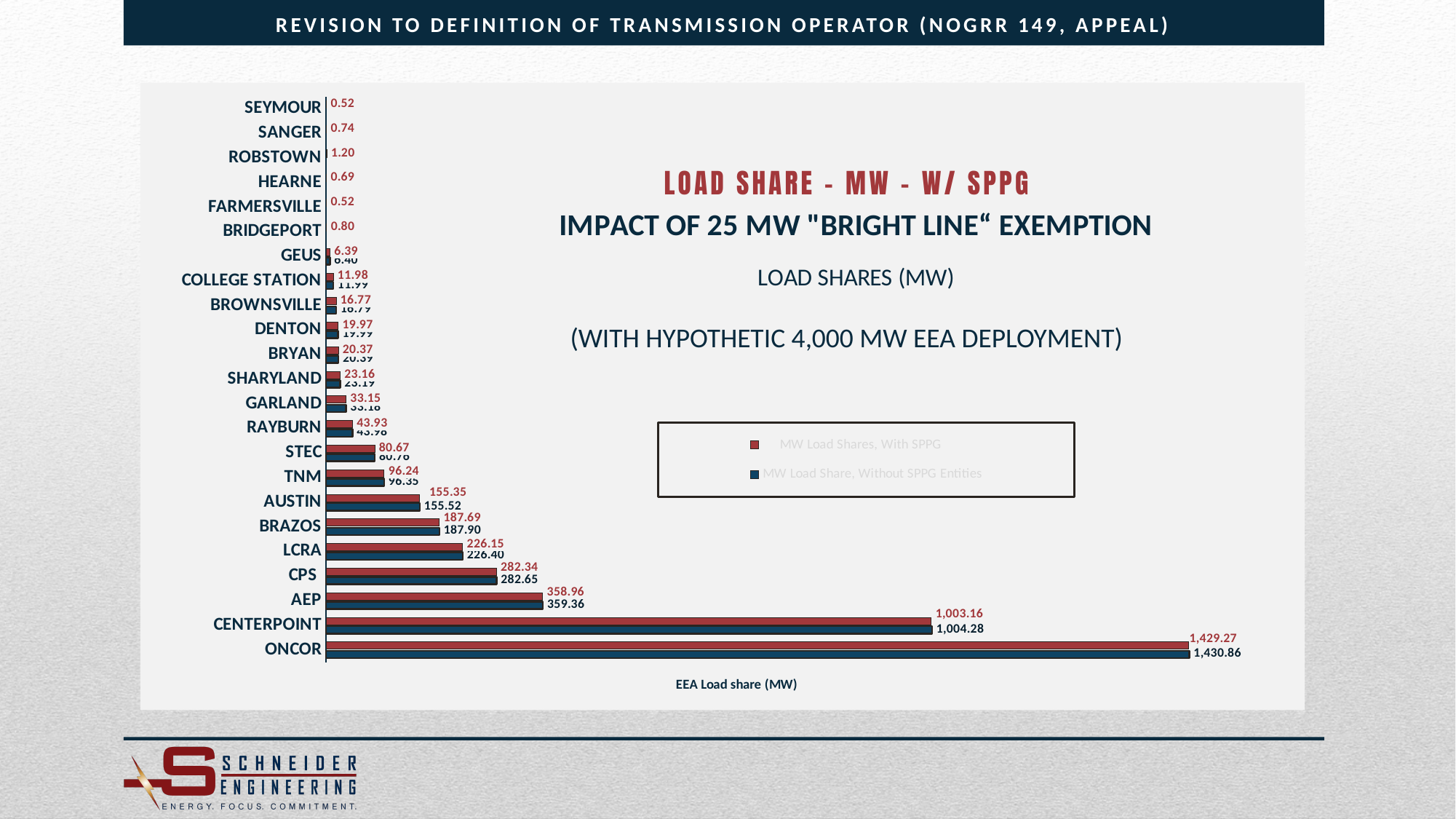

Revision to Definition of Transmission Operator (NOGRR 149, Appeal)

### Chart

| Category |  |  |
|---|---|---|
| ONCOR | 1430.861839900314 | 1429.2651015065028 |
| CENTERPOINT | 1004.2819060714132 | 1003.1612000515045 |
| AEP | 359.361022071356 | 358.96000114454137 |
| CPS  | 282.65418295879346 | 282.3387613202284 |
| LCRA | 226.4003322877727 | 226.147685880653 |
| BRAZOS | 187.90306363597307 | 187.69337739817163 |
| AUSTIN | 155.51976969019896 | 155.34622086784842 |
| TNM | 96.3502943324883 | 96.24277436799863 |
| STEC | 80.75833798822671 | 80.66821752006524 |
| RAYBURN | 43.97731276586603 | 43.92823726340187 |
| GARLAND | 33.18288145060801 | 33.14585175329414 |
| SHARYLAND | 23.188037640183907 | 23.16216146615735 |
| BRYAN | 20.389481373265163 | 20.36672818575905 |
| DENTON | 19.989687620848198 | 19.96738057427358 |
| BROWNSVILLE | 16.791337601512485 | 16.772599682389803 |
| COLLEGE STATION | 11.99381257250892 | 11.980428344564148 |
| GEUS | 6.396700038671423 | 6.389561783767545 |
| BRIDGEPORT | None | 0.8011788774911657 |
| FARMERSVILLE | None | 0.5150435641014637 |
| HEARNE | None | 0.6867247521352849 |
| ROBSTOWN | None | 1.2017683162367485 |
| SANGER | None | 0.7439518148132254 |
| SEYMOUR | None | 0.5150435641014637 |
LOAD SHARE - MW - W/ SPPG
(with Hypothetic 4,000 MW EEA Deployment)